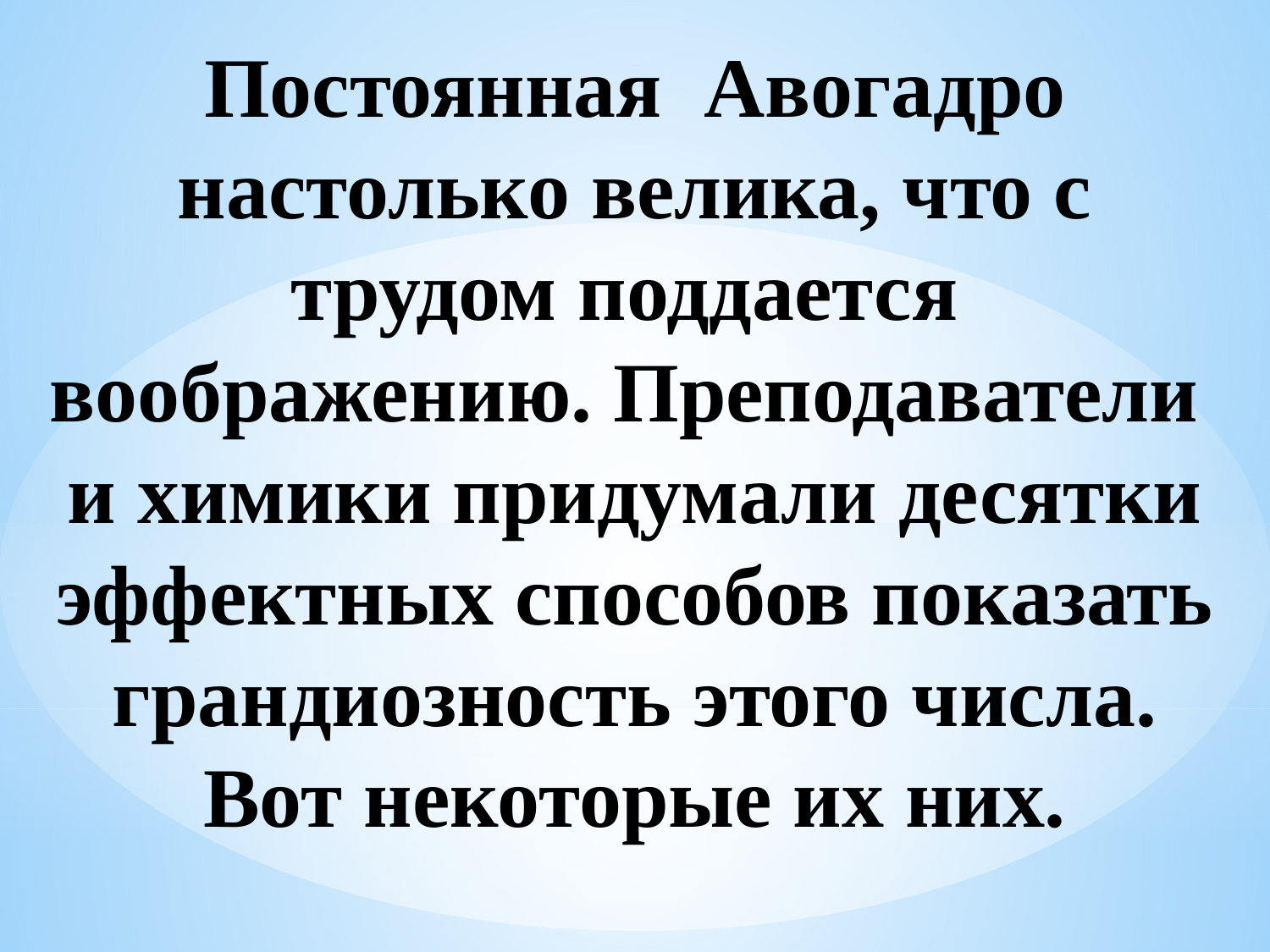

# Постоянная  Авогадро настолько велика, что с трудом поддается  воображению. Преподаватели  и химики придумали десятки эффектных способов показать грандиозность этого числа. Вот некоторые их них.